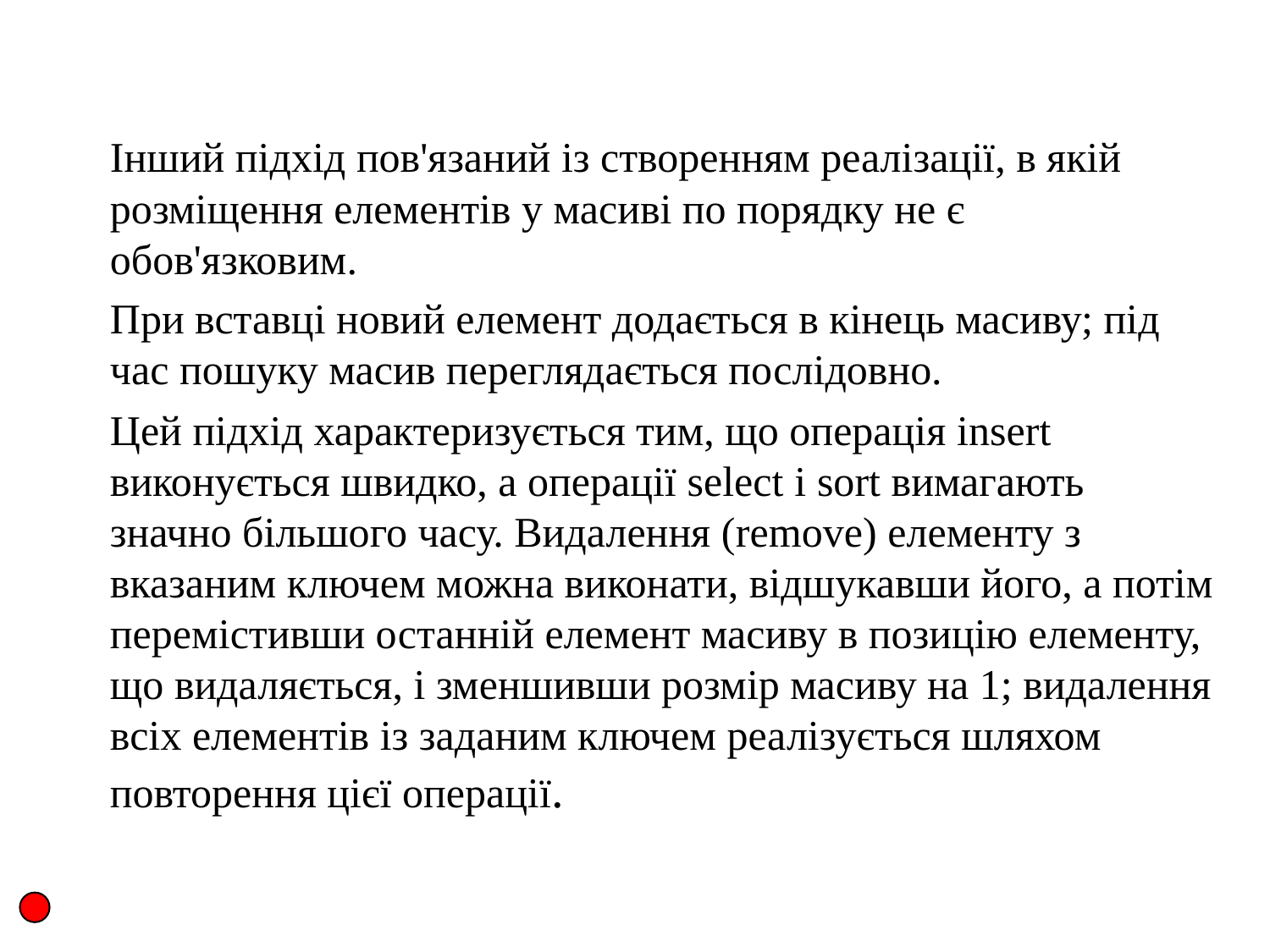

Інший підхід пов'язаний із створенням реалізації, в якій розміщення елементів у масиві по порядку не є обов'язковим.
	При вставці новий елемент додається в кінець масиву; під час пошуку масив переглядається послідовно.
	Цей підхід характеризується тим, що операція insert виконується швидко, а операції select і sort вимагають значно більшого часу. Видалення (remove) елементу з вказаним ключем можна виконати, відшукавши його, а потім перемістивши останній елемент масиву в позицію елементу, що видаляється, і зменшивши розмір масиву на 1; видалення всіх елементів із заданим ключем реалізується шляхом повторення цієї операції.